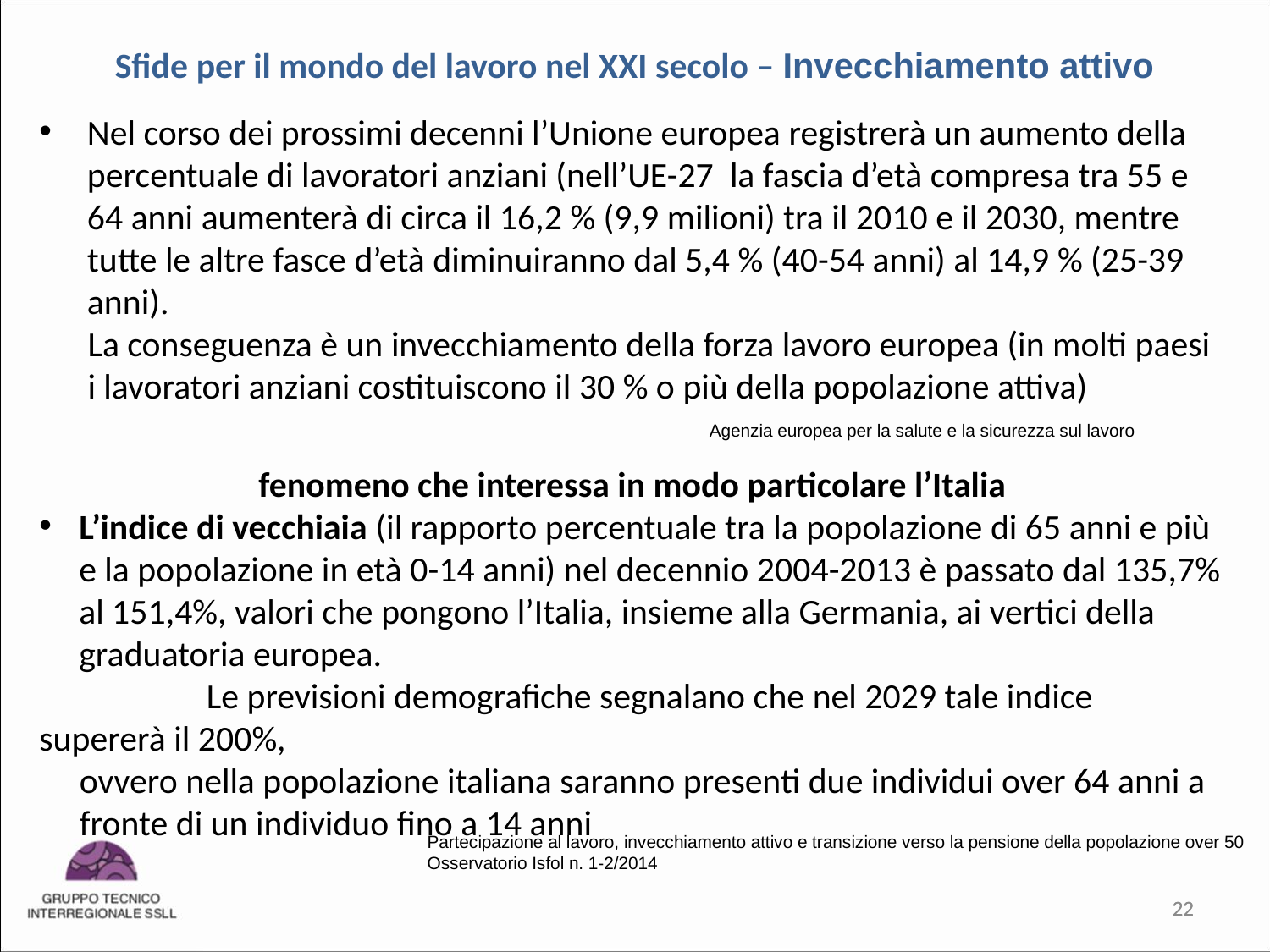

Sfide per il mondo del lavoro nel XXI secolo – Invecchiamento attivo

Nel corso dei prossimi decenni l’Unione europea registrerà un aumento della percentuale di lavoratori anziani (nell’UE-27  la fascia d’età compresa tra 55 e 64 anni aumenterà di circa il 16,2 % (9,9 milioni) tra il 2010 e il 2030, mentre tutte le altre fasce d’età diminuiranno dal 5,4 % (40-54 anni) al 14,9 % (25-39 anni).
      La conseguenza è un invecchiamento della forza lavoro europea (in molti paesi
      i lavoratori anziani costituiscono il 30 % o più della popolazione attiva)
Agenzia europea per la salute e la sicurezza sul lavoro
fenomeno che interessa in modo particolare l’Italia
L’indice di vecchiaia (il rapporto percentuale tra la popolazione di 65 anni e più e la popolazione in età 0-14 anni) nel decennio 2004-2013 è passato dal 135,7% al 151,4%, valori che pongono l’Italia, insieme alla Germania, ai vertici della graduatoria europea.
	     Le previsioni demografiche segnalano che nel 2029 tale indice supererà il 200%,
     ovvero nella popolazione italiana saranno presenti due individui over 64 anni a
     fronte di un individuo fino a 14 anni

Partecipazione al lavoro, invecchiamento attivo e transizione verso la pensione della popolazione over 50
Osservatorio Isfol n. 1-2/2014
22
22